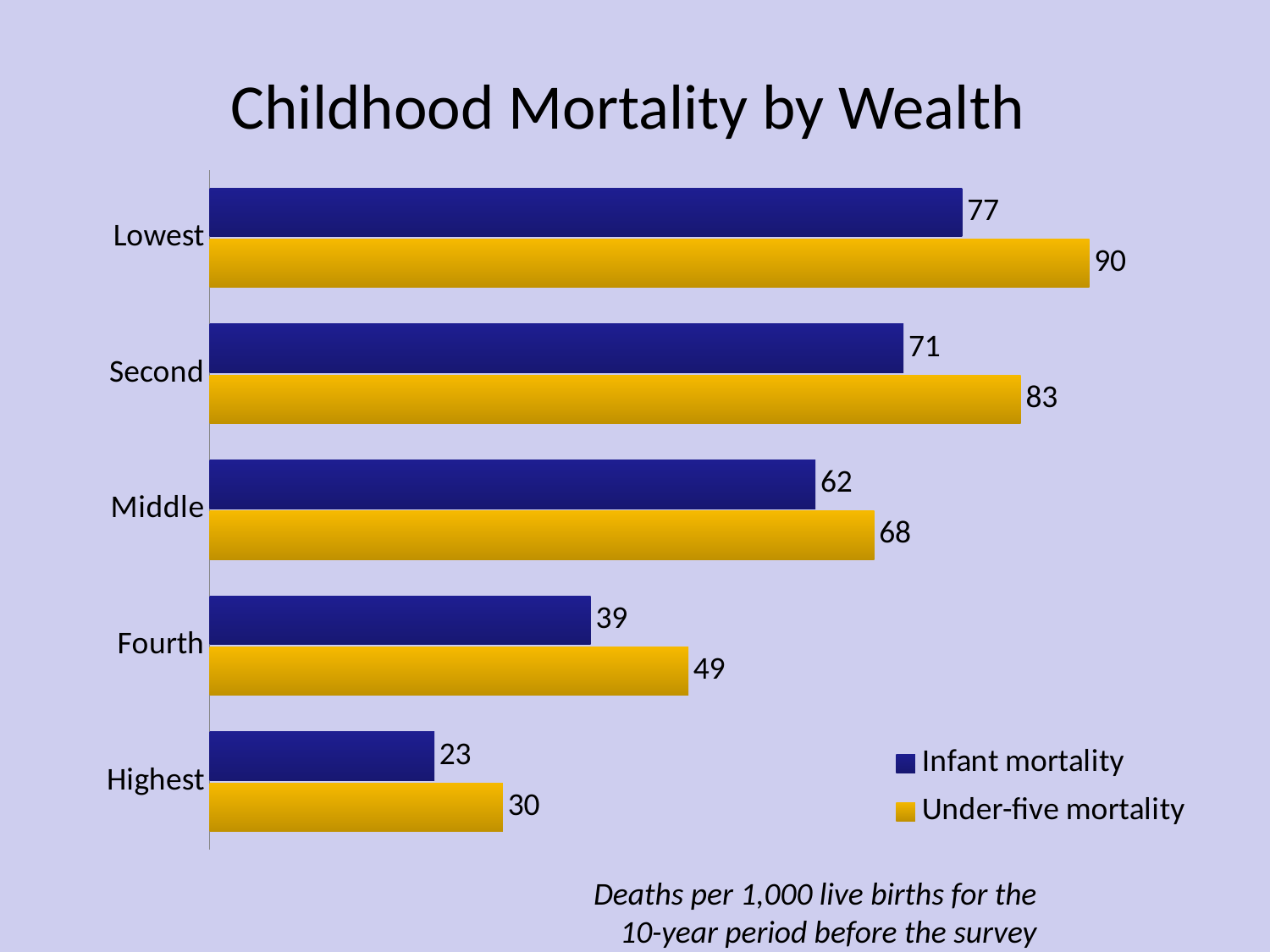

# Childhood Mortality by Wealth

### Chart

| Category | Under-five mortality | Infant mortality |
|---|---|---|
| Highest | 30.0 | 23.0 |
| Fourth | 49.0 | 39.0 |
| Middle | 68.0 | 62.0 |
| Second | 83.0 | 71.0 |
| Lowest | 90.0 | 77.0 |
Deaths per 1,000 live births for the 10-year period before the survey